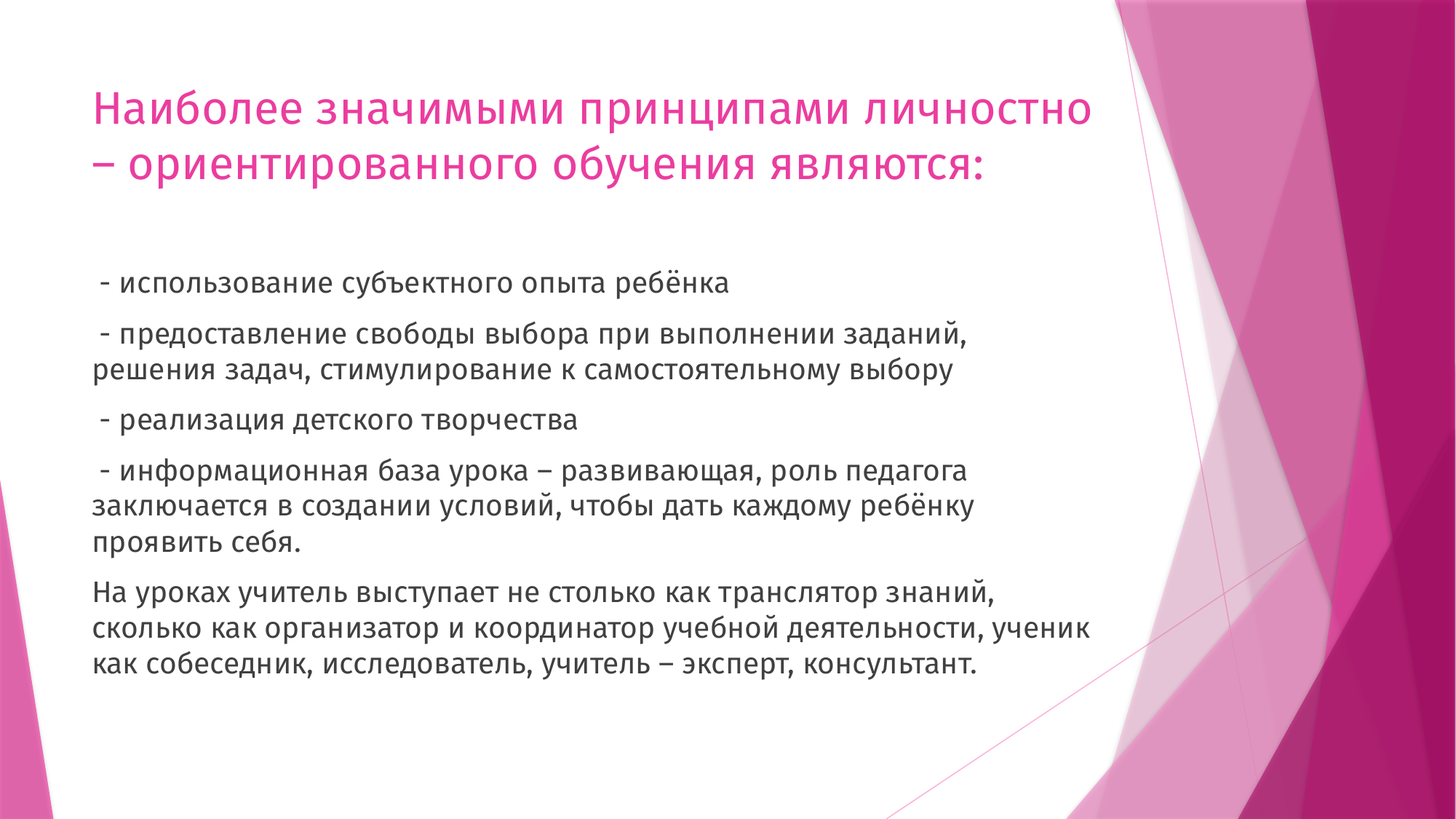

# Наиболее значимыми принципами личностно – ориентированного обучения являются:
 - использование субъектного опыта ребёнка
 - предоставление свободы выбора при выполнении заданий, решения задач, стимулирование к самостоятельному выбору
 - реализация детского творчества
 - информационная база урока – развивающая, роль педагога заключается в создании условий, чтобы дать каждому ребёнку проявить себя.
На уроках учитель выступает не столько как транслятор знаний, сколько как организатор и координатор учебной деятельности, ученик как собеседник, исследователь, учитель – эксперт, консультант.